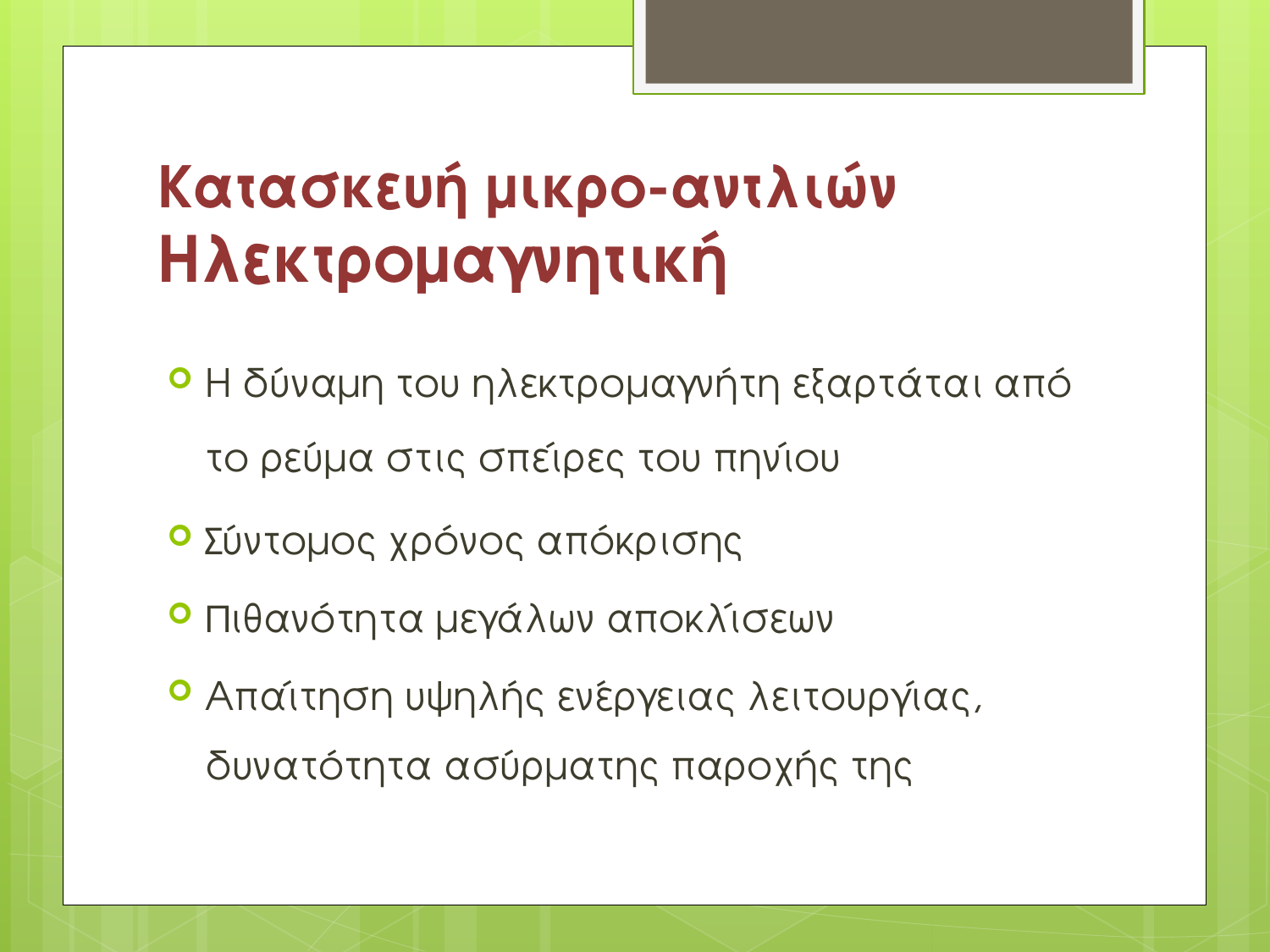

# Κατασκευή μικρο-αντλιών Ηλεκτρομαγνητική
Η δύναμη του ηλεκτρομαγνήτη εξαρτάται από το ρεύμα στις σπείρες του πηνίου
Σύντομος χρόνος απόκρισης
Πιθανότητα μεγάλων αποκλίσεων
Απαίτηση υψηλής ενέργειας λειτουργίας, δυνατότητα ασύρματης παροχής της